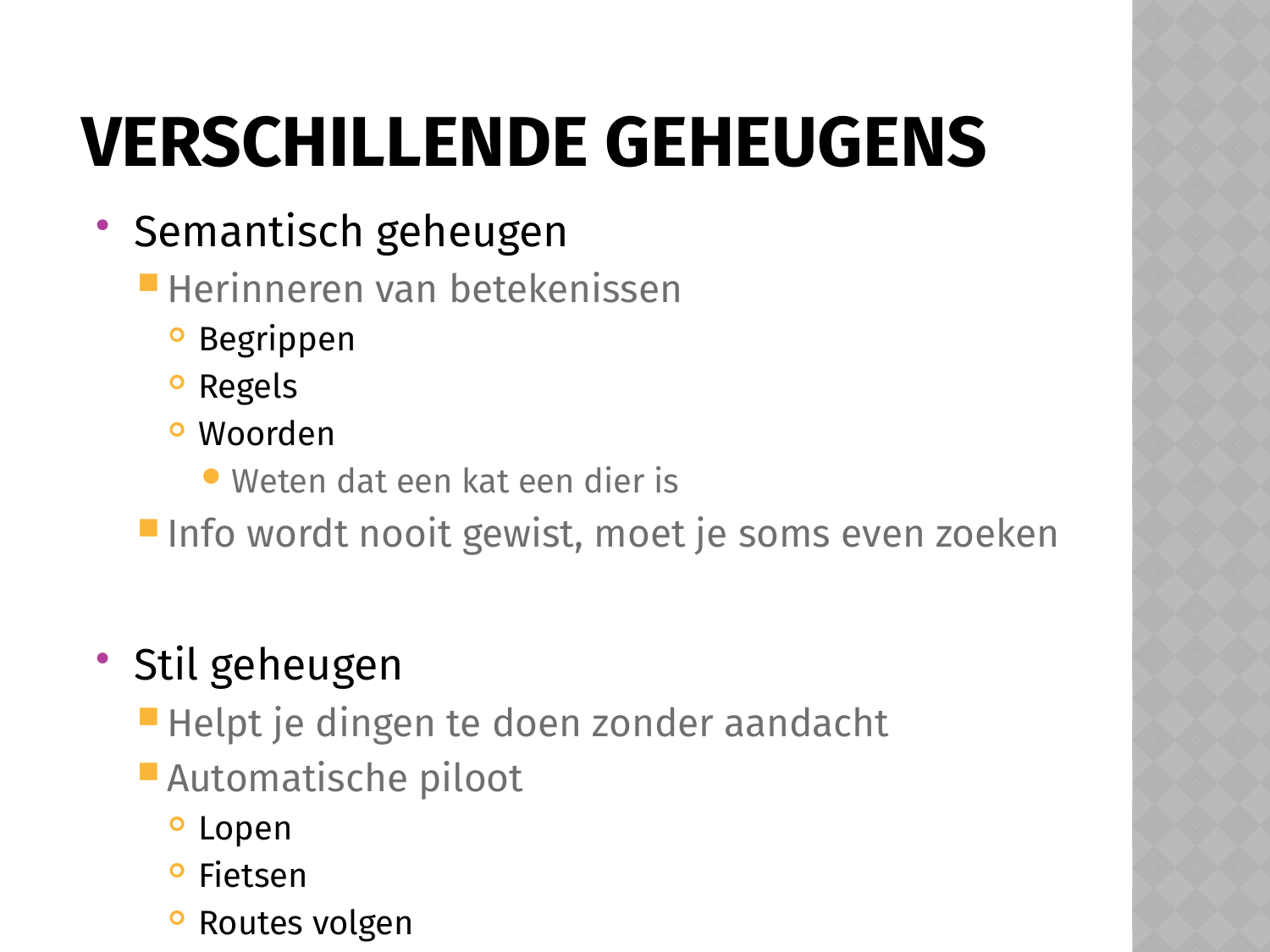

# Verschillende geheugens
Semantisch geheugen
Herinneren van betekenissen
Begrippen
Regels
Woorden
Weten dat een kat een dier is
Info wordt nooit gewist, moet je soms even zoeken

Stil geheugen
Helpt je dingen te doen zonder aandacht
Automatische piloot
Lopen
Fietsen
Routes volgen